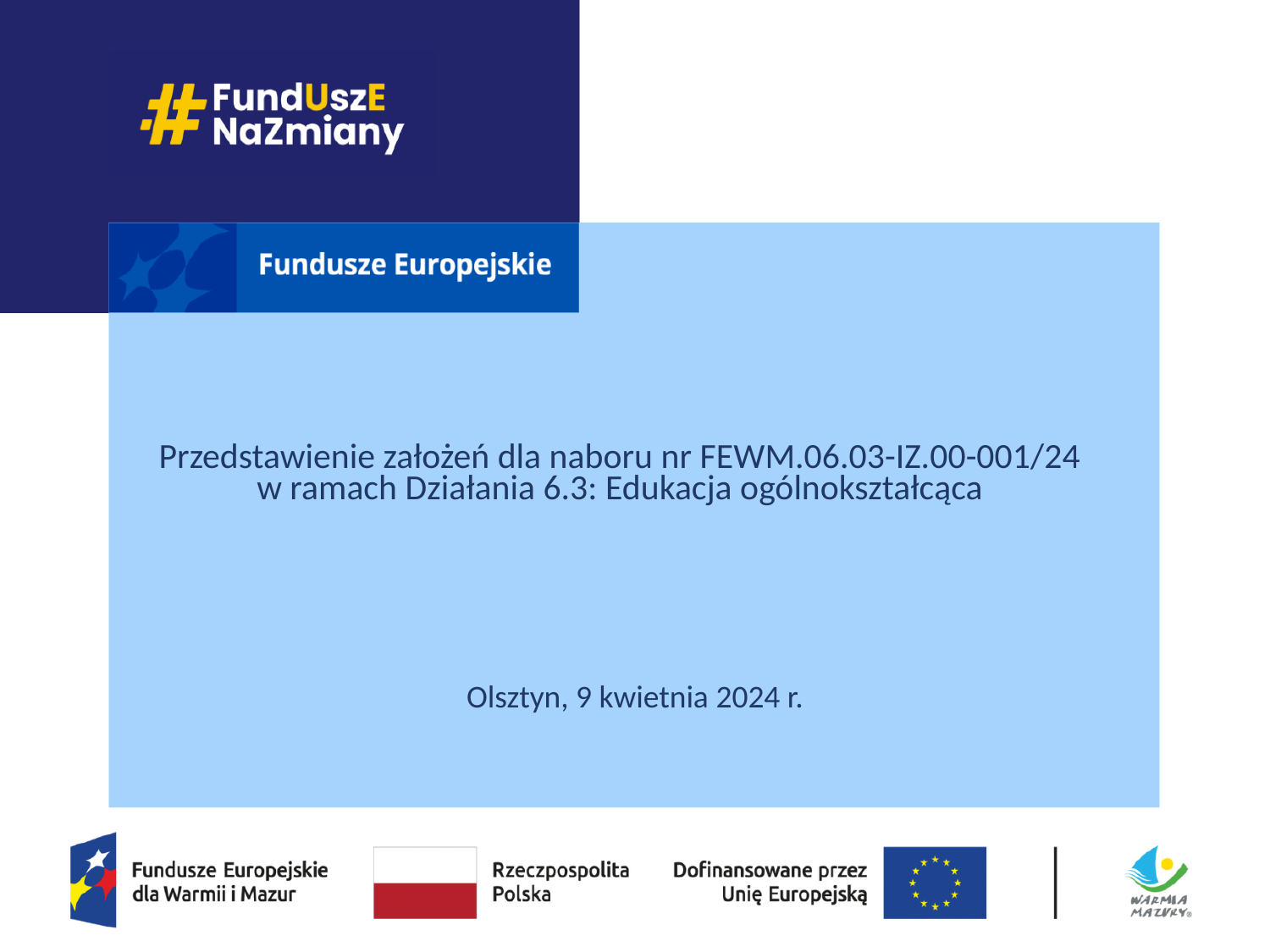

# Przedstawienie założeń dla naboru nr FEWM.06.03-IZ.00-001/24 w ramach Działania 6.3: Edukacja ogólnokształcąca
Olsztyn, 9 kwietnia 2024 r.